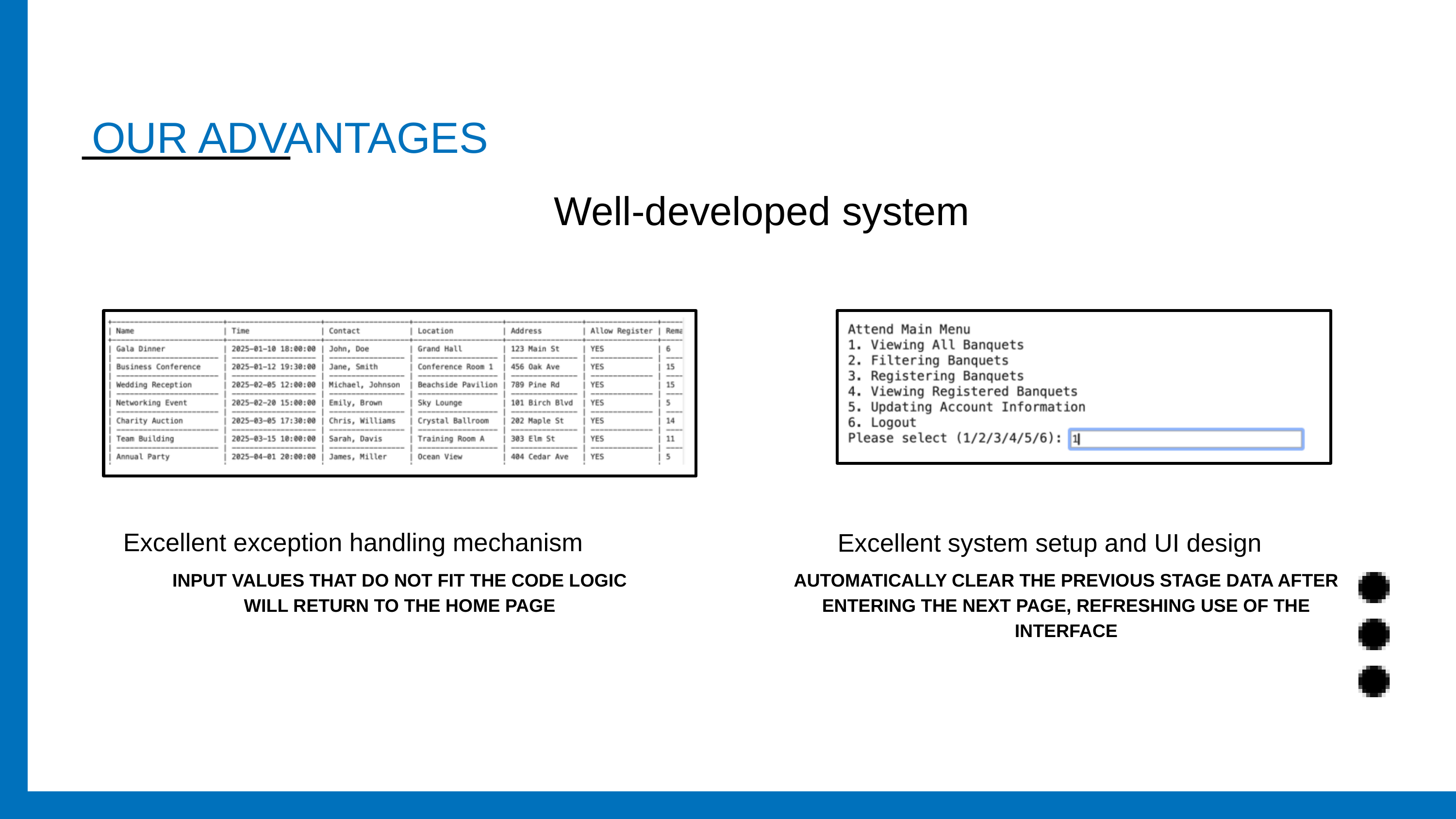

OUR ADVANTAGES

Well-developed system

Excellent exception handling mechanism

Excellent system setup and UI design
INPUT VALUES THAT DO NOT FIT THE CODE LOGIC WILL RETURN TO THE HOME PAGE
AUTOMATICALLY CLEAR THE PREVIOUS STAGE DATA AFTER ENTERING THE NEXT PAGE, REFRESHING USE OF THE INTERFACE